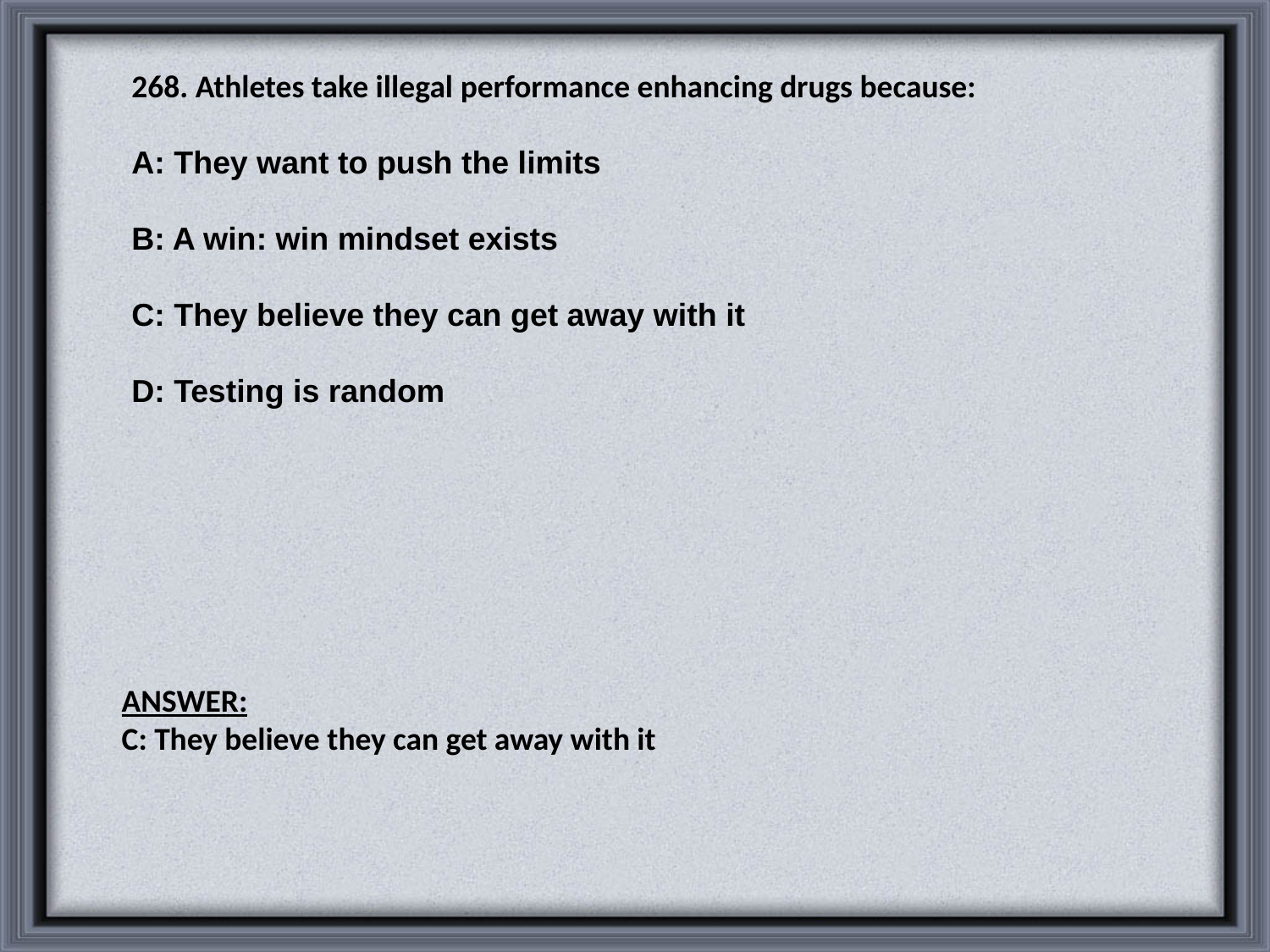

268. Athletes take illegal performance enhancing drugs because:

A: They want to push the limits

B: A win: win mindset exists

C: They believe they can get away with it

D: Testing is random

ANSWER:
C: They believe they can get away with it